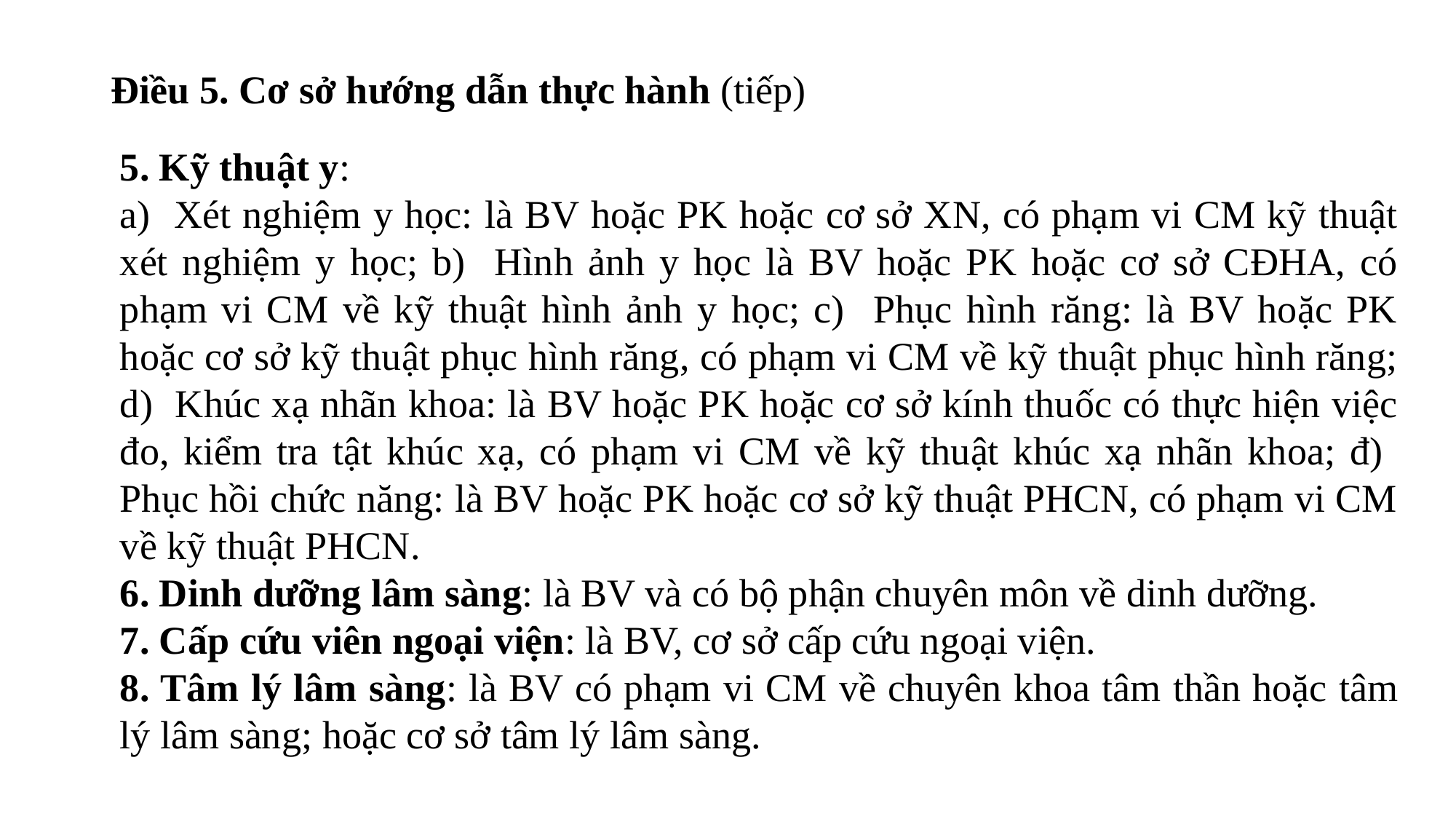

# Điều 5. Cơ sở hướng dẫn thực hành (tiếp)
5. Kỹ thuật y:
a)  Xét nghiệm y học: là BV hoặc PK hoặc cơ sở XN, có phạm vi CM kỹ thuật xét nghiệm y học; b)  Hình ảnh y học là BV hoặc PK hoặc cơ sở CĐHA, có phạm vi CM về kỹ thuật hình ảnh y học; c)  Phục hình răng: là BV hoặc PK hoặc cơ sở kỹ thuật phục hình răng, có phạm vi CM về kỹ thuật phục hình răng; d)  Khúc xạ nhãn khoa: là BV hoặc PK hoặc cơ sở kính thuốc có thực hiện việc đo, kiểm tra tật khúc xạ, có phạm vi CM về kỹ thuật khúc xạ nhãn khoa; đ)  Phục hồi chức năng: là BV hoặc PK hoặc cơ sở kỹ thuật PHCN, có phạm vi CM về kỹ thuật PHCN.
6. Dinh dưỡng lâm sàng: là BV và có bộ phận chuyên môn về dinh dưỡng.
7. Cấp cứu viên ngoại viện: là BV, cơ sở cấp cứu ngoại viện.
8. Tâm lý lâm sàng: là BV có phạm vi CM về chuyên khoa tâm thần hoặc tâm lý lâm sàng; hoặc cơ sở tâm lý lâm sàng.